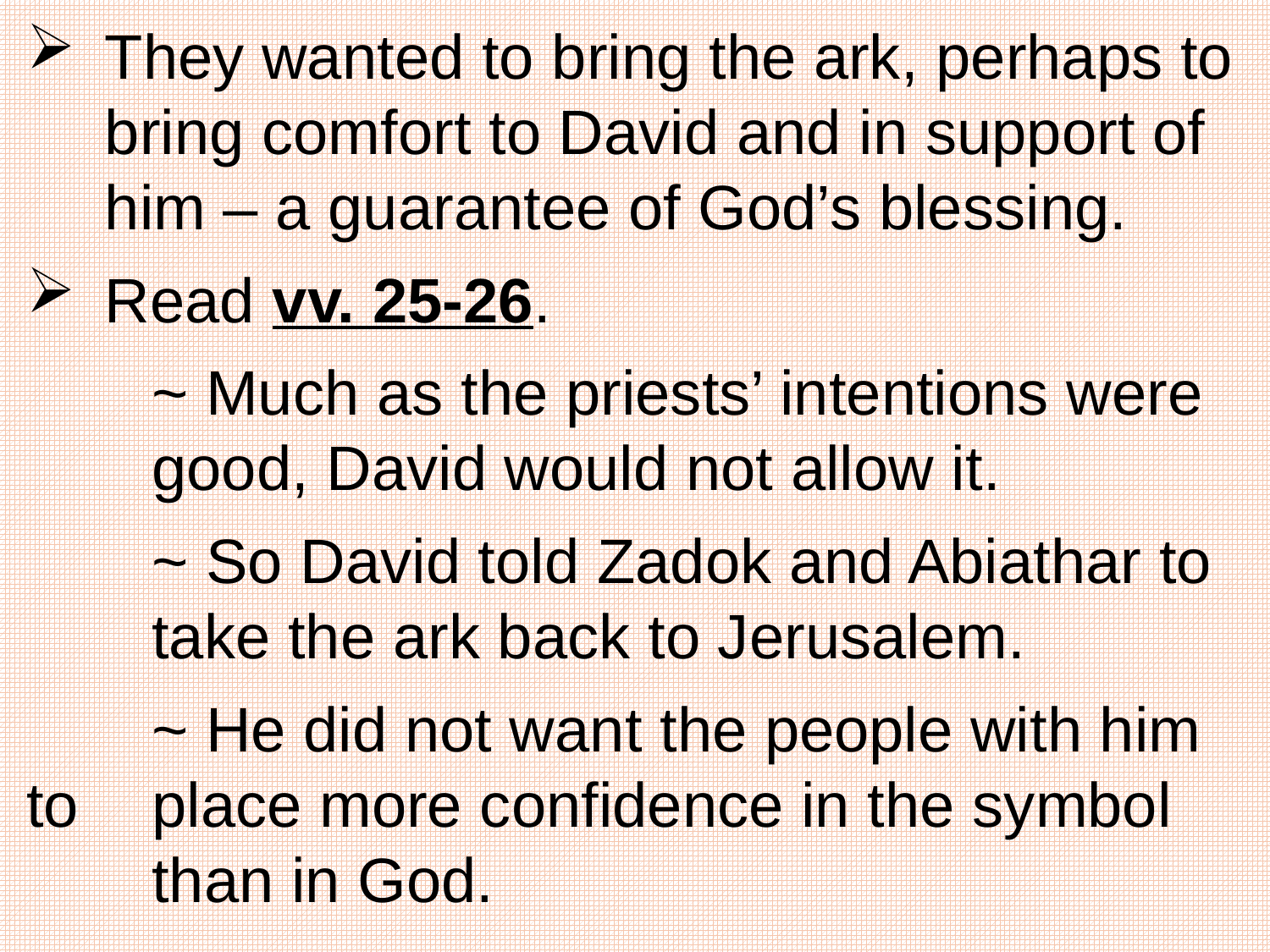

They wanted to bring the ark, perhaps to bring comfort to David and in support of him – a guarantee of God’s blessing.
Read vv. 25-26.
		~ Much as the priests’ intentions were 					good, David would not allow it.
		~ So David told Zadok and Abiathar to 					take the ark back to Jerusalem.
		~ He did not want the people with him to 					place more confidence in the symbol 					than in God.